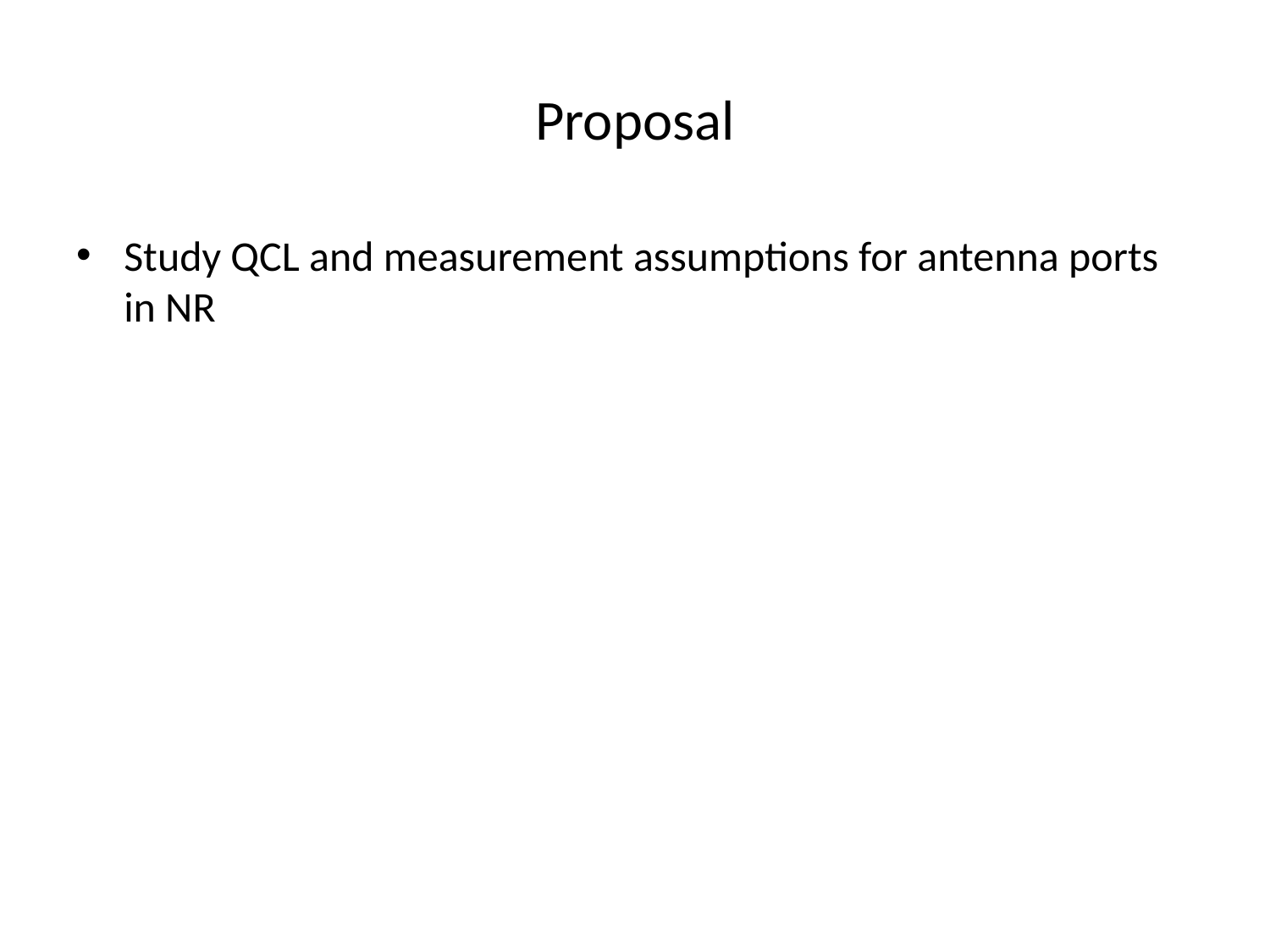

# Proposal
Study QCL and measurement assumptions for antenna ports in NR